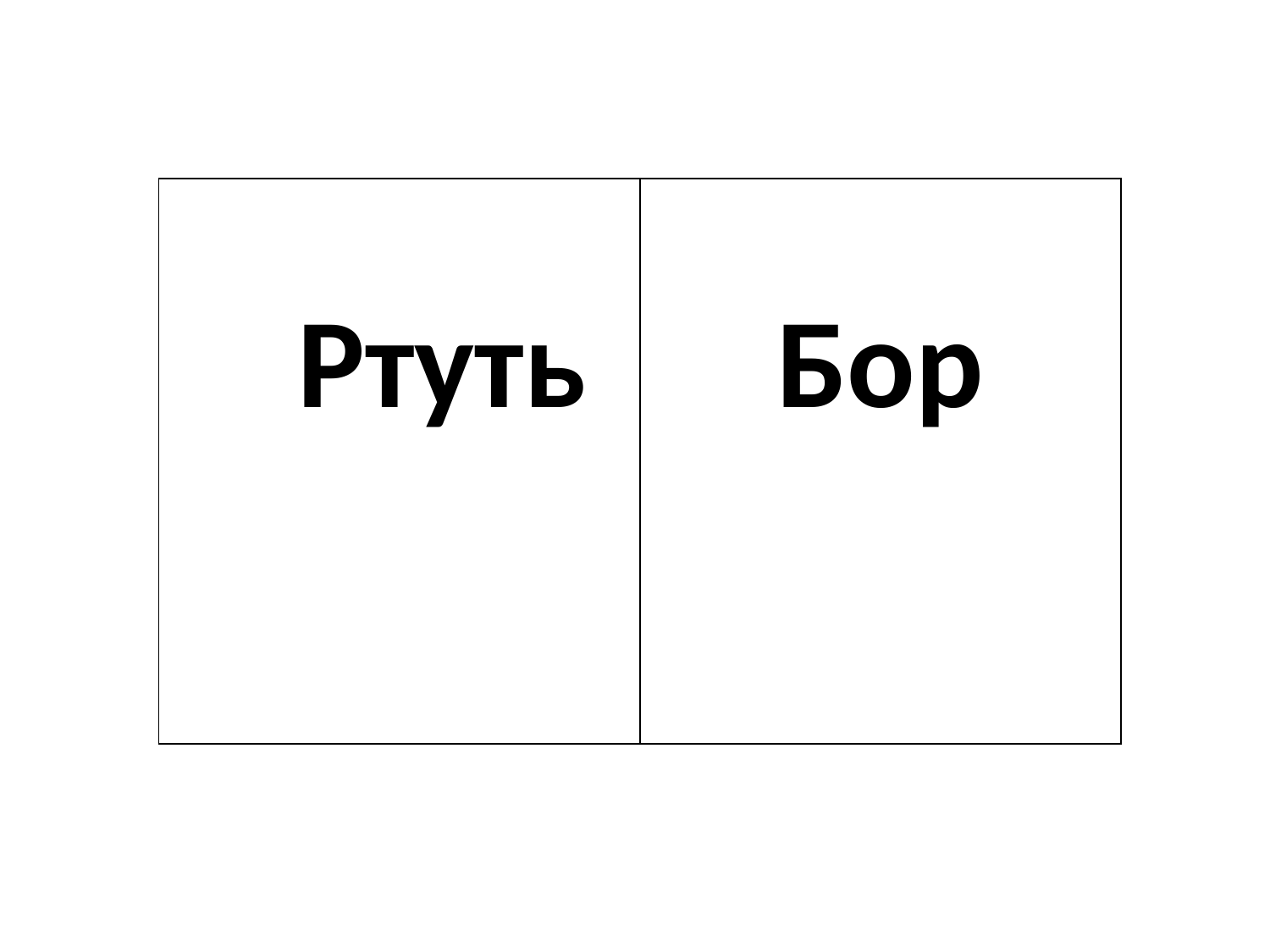

| Ртуть | Бор |
| --- | --- |